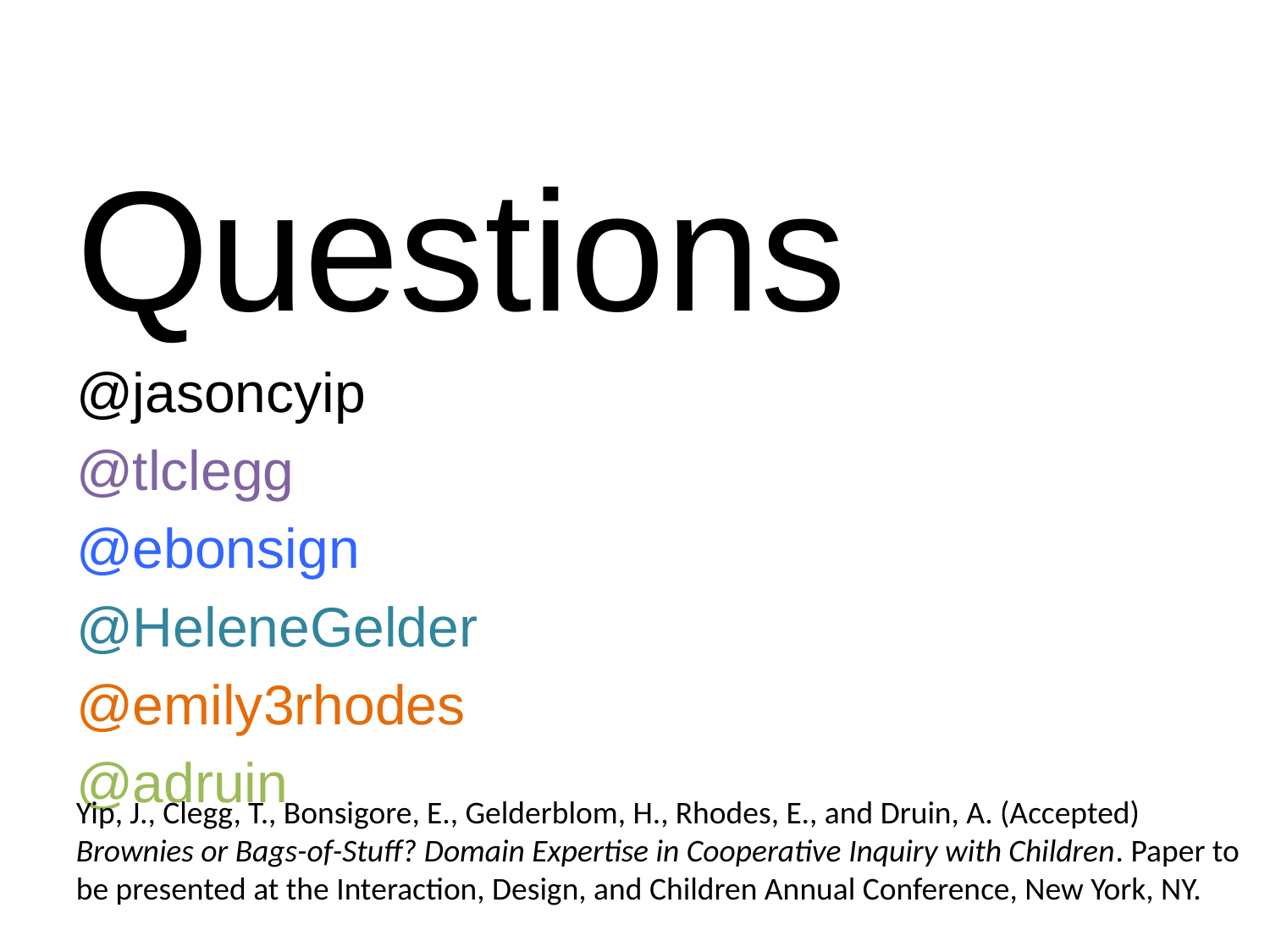

Questions
@jasoncyip
@tlclegg
@ebonsign
@HeleneGelder
@emily3rhodes
@adruin

Yip, J., Clegg, T., Bonsigore, E., Gelderblom, H., Rhodes, E., and Druin, A. (Accepted)  Brownies or Bags-of-Stuff? Domain Expertise in Cooperative Inquiry with Children. Paper to be presented at the Interaction, Design, and Children Annual Conference, New York, NY.